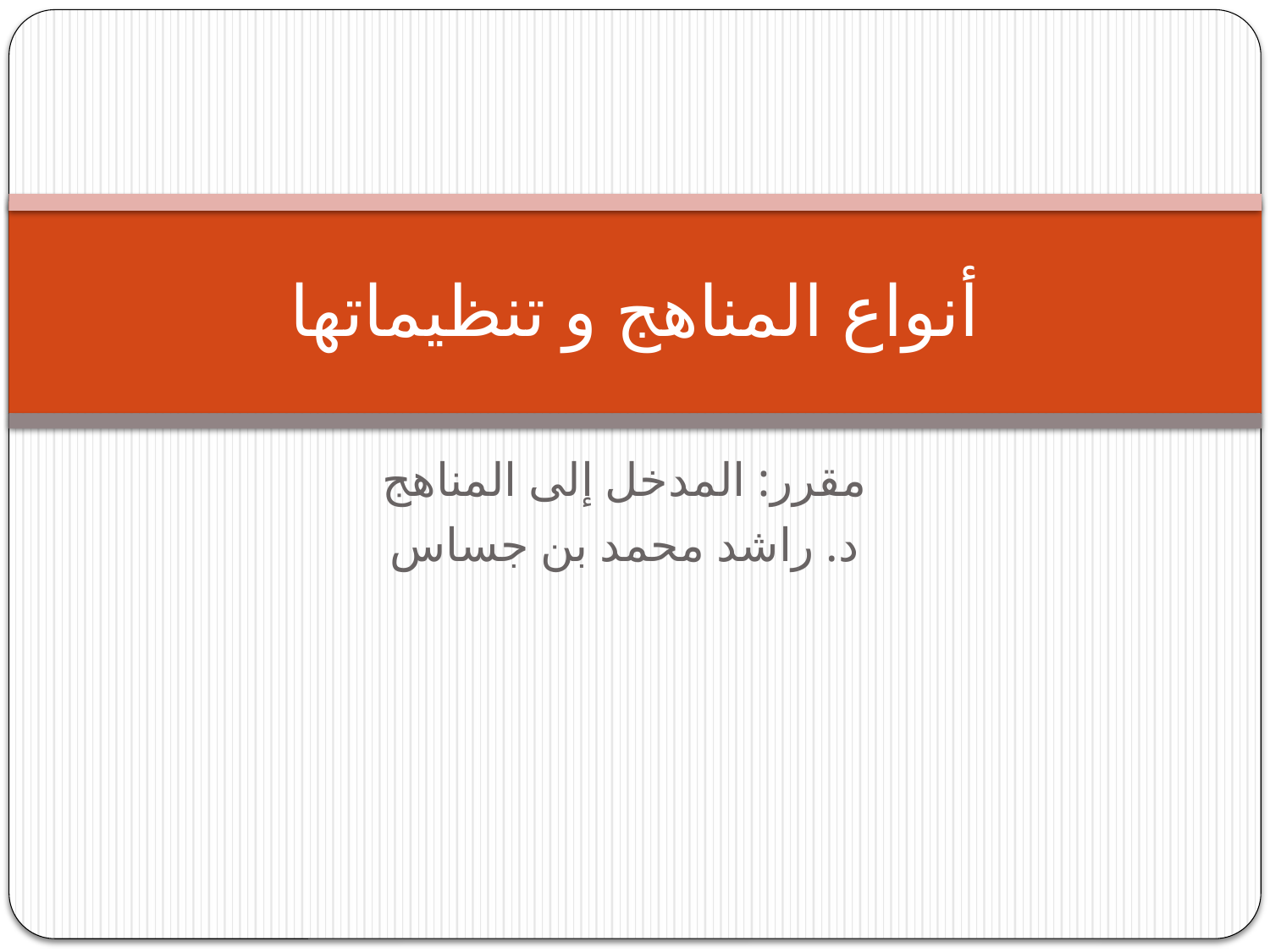

# أنواع المناهج و تنظيماتها
مقرر: المدخل إلى المناهج
د. راشد محمد بن جساس